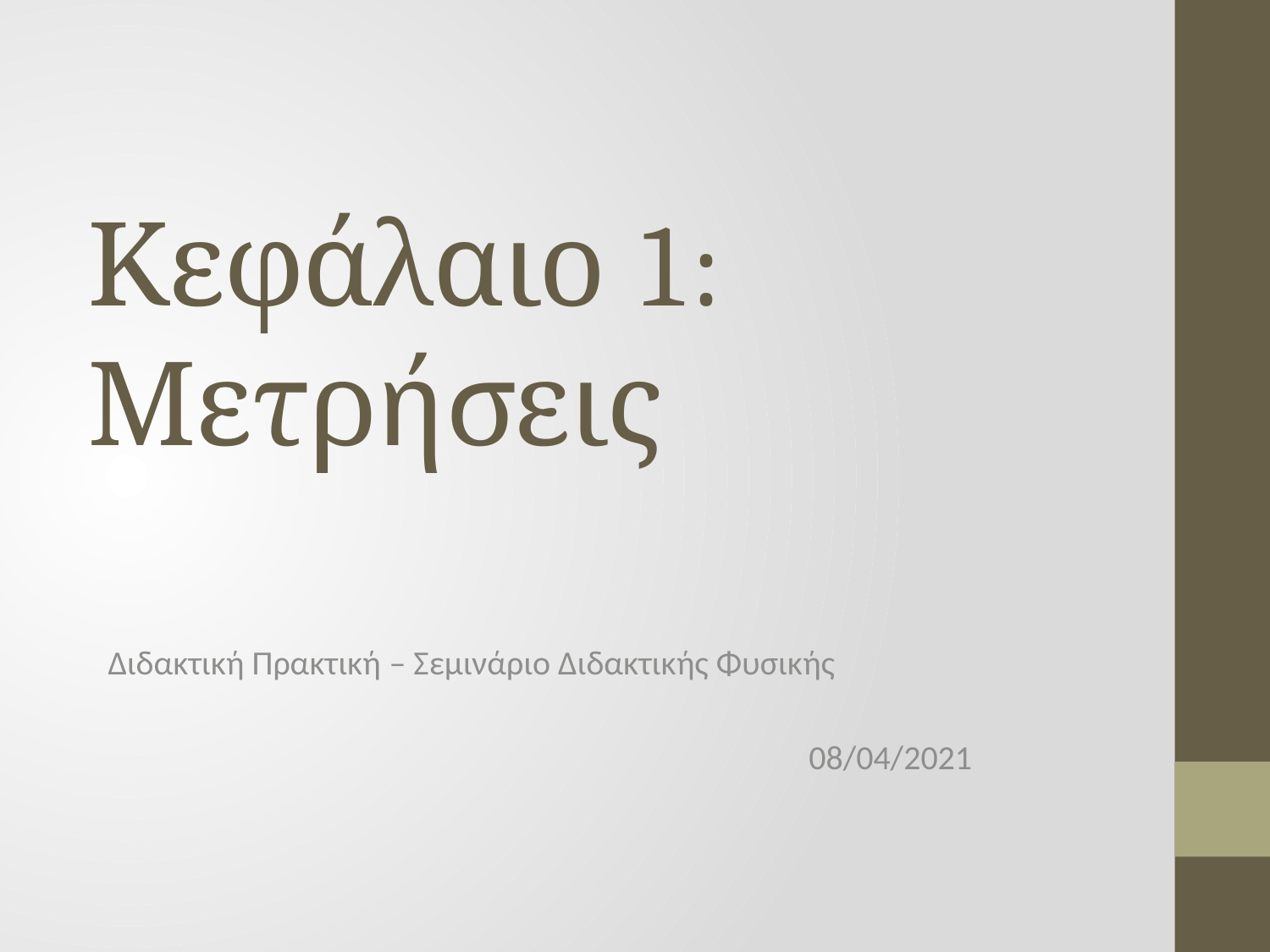

# Κεφάλαιο 1: Μετρήσεις
Διδακτική Πρακτική – Σεμινάριο Διδακτικής Φυσικής

08/04/2021